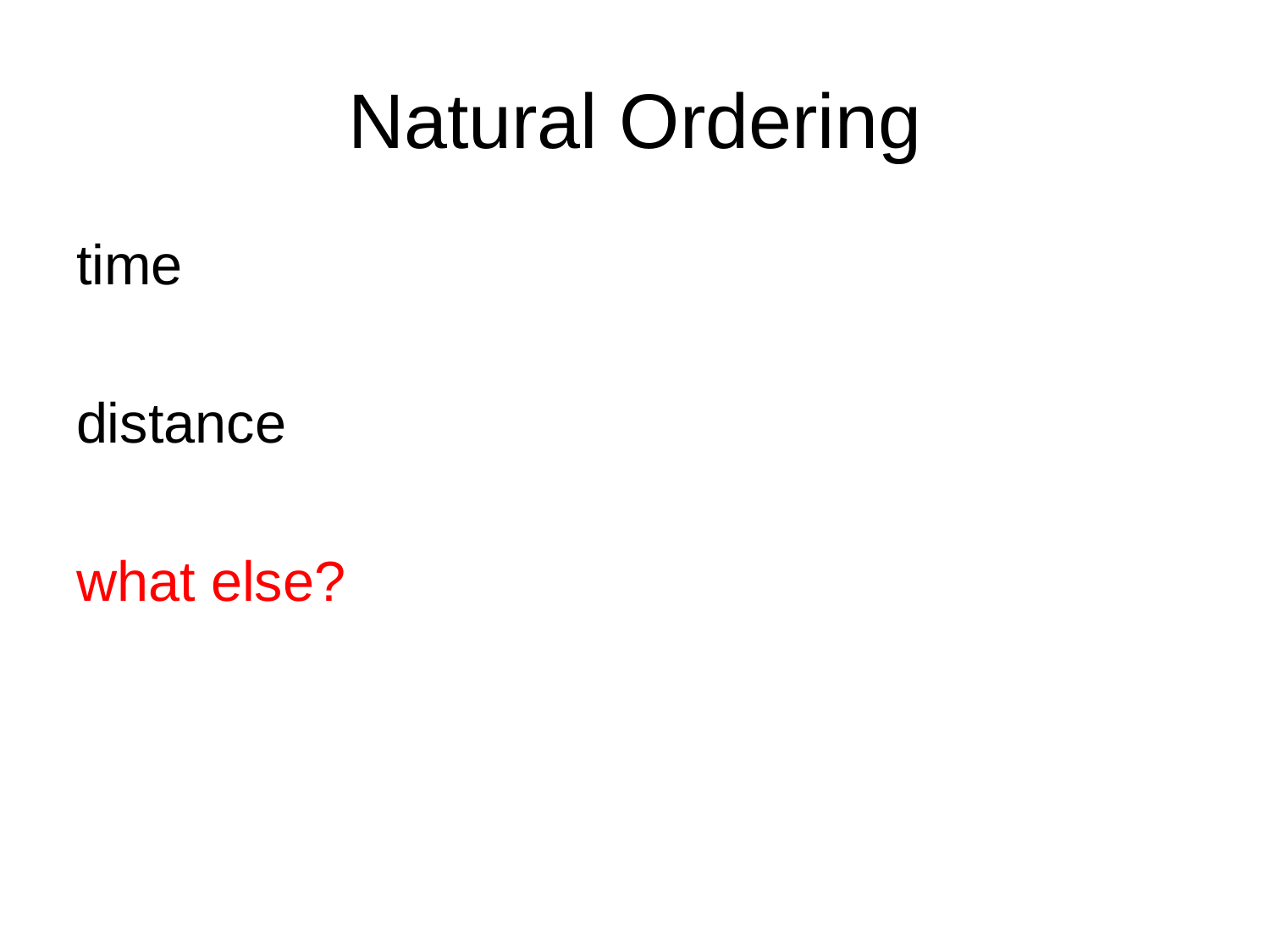

# Natural Ordering
time

distance

what else?